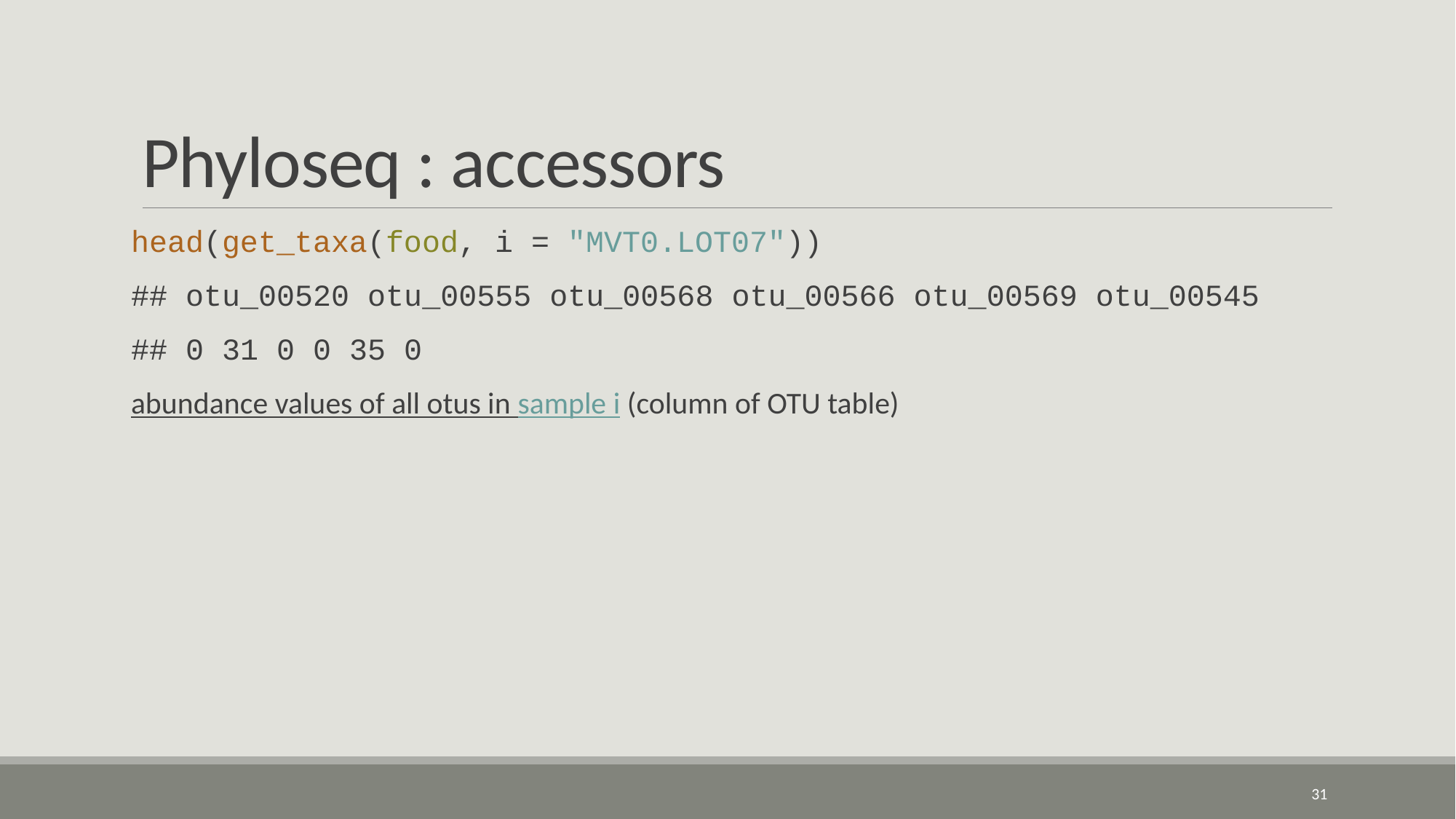

# Phyloseq : accessors
head(get_taxa(food, i = "MVT0.LOT07"))
## otu_00520 otu_00555 otu_00568 otu_00566 otu_00569 otu_00545
## 0 31 0 0 35 0
abundance values of all otus in sample i (column of OTU table)

31